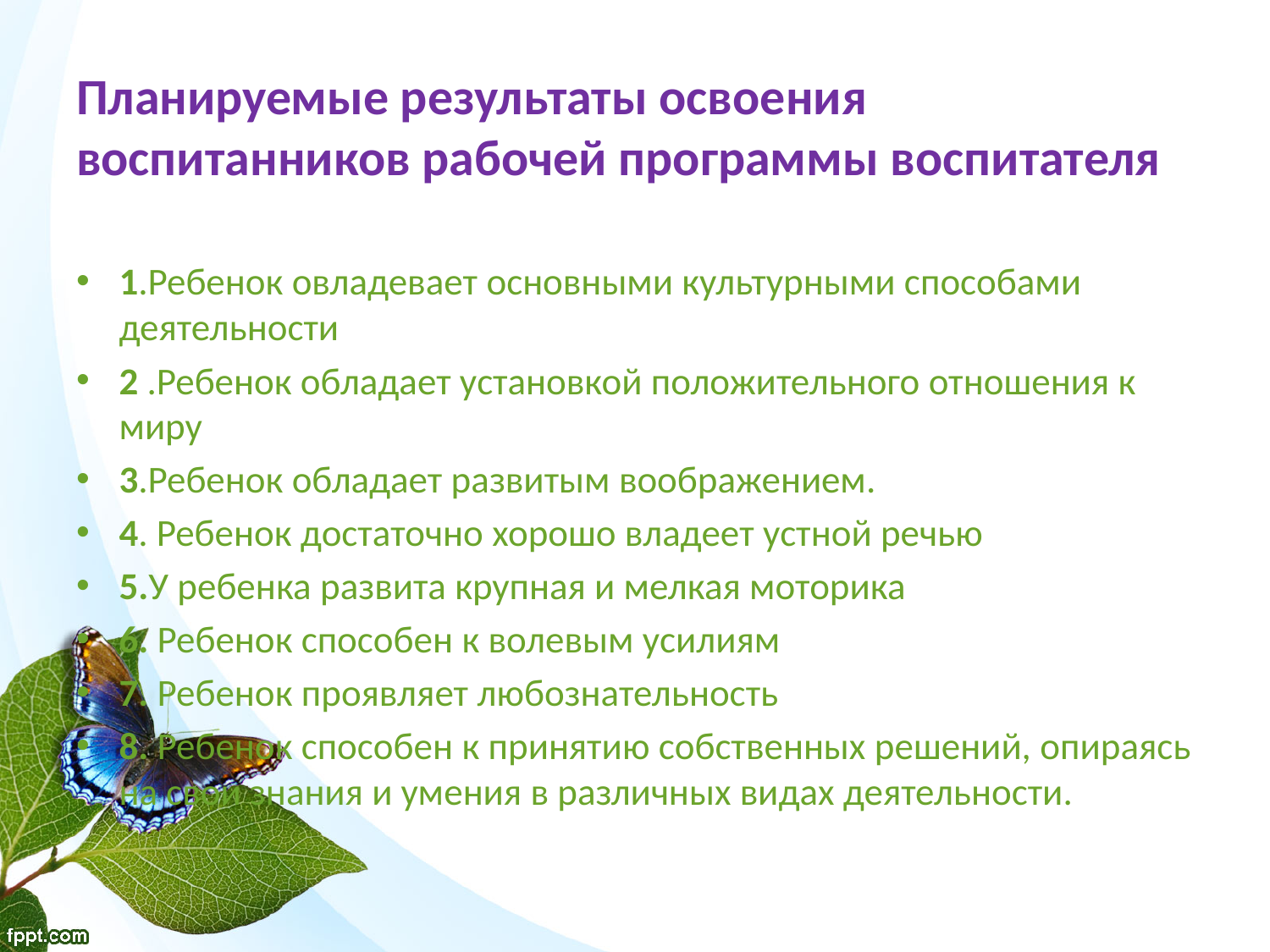

# Планируемые результаты освоения воспитанников рабочей программы воспитателя

1.Ребенок овладевает основными культурными способами деятельности
2 .Ребенок обладает установкой положительного отношения к миру
3.Ребенок обладает развитым воображением.
4. Ребенок достаточно хорошо владеет устной речью
5.У ребенка развита крупная и мелкая моторика
6. Ребенок способен к волевым усилиям
7. Ребенок проявляет любознательность
8. Ребенок способен к принятию собственных решений, опираясь на свои знания и умения в различных видах деятельности.